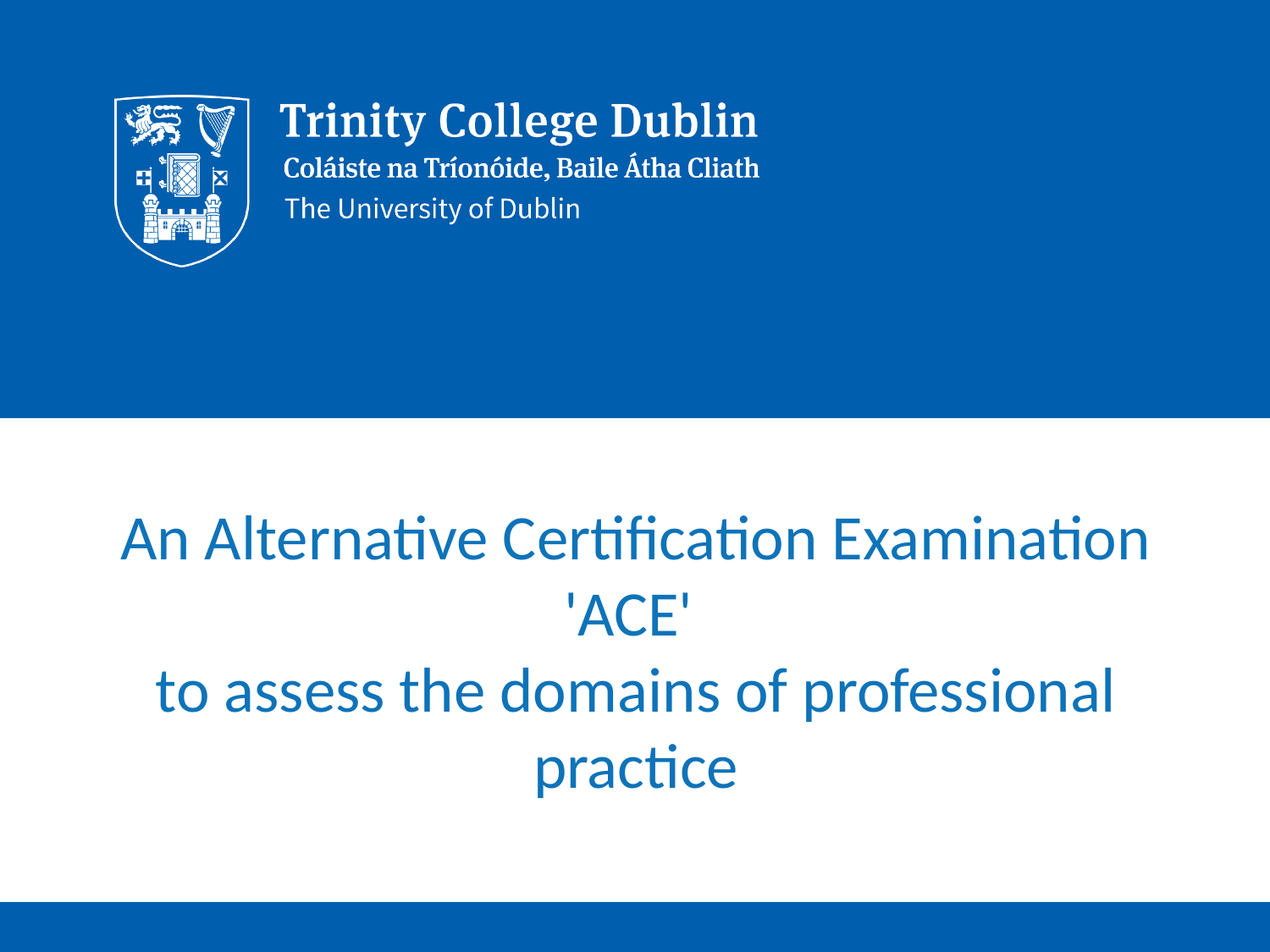

# An Alternative Certification Examination 'ACE' to assess the domains of professional practice